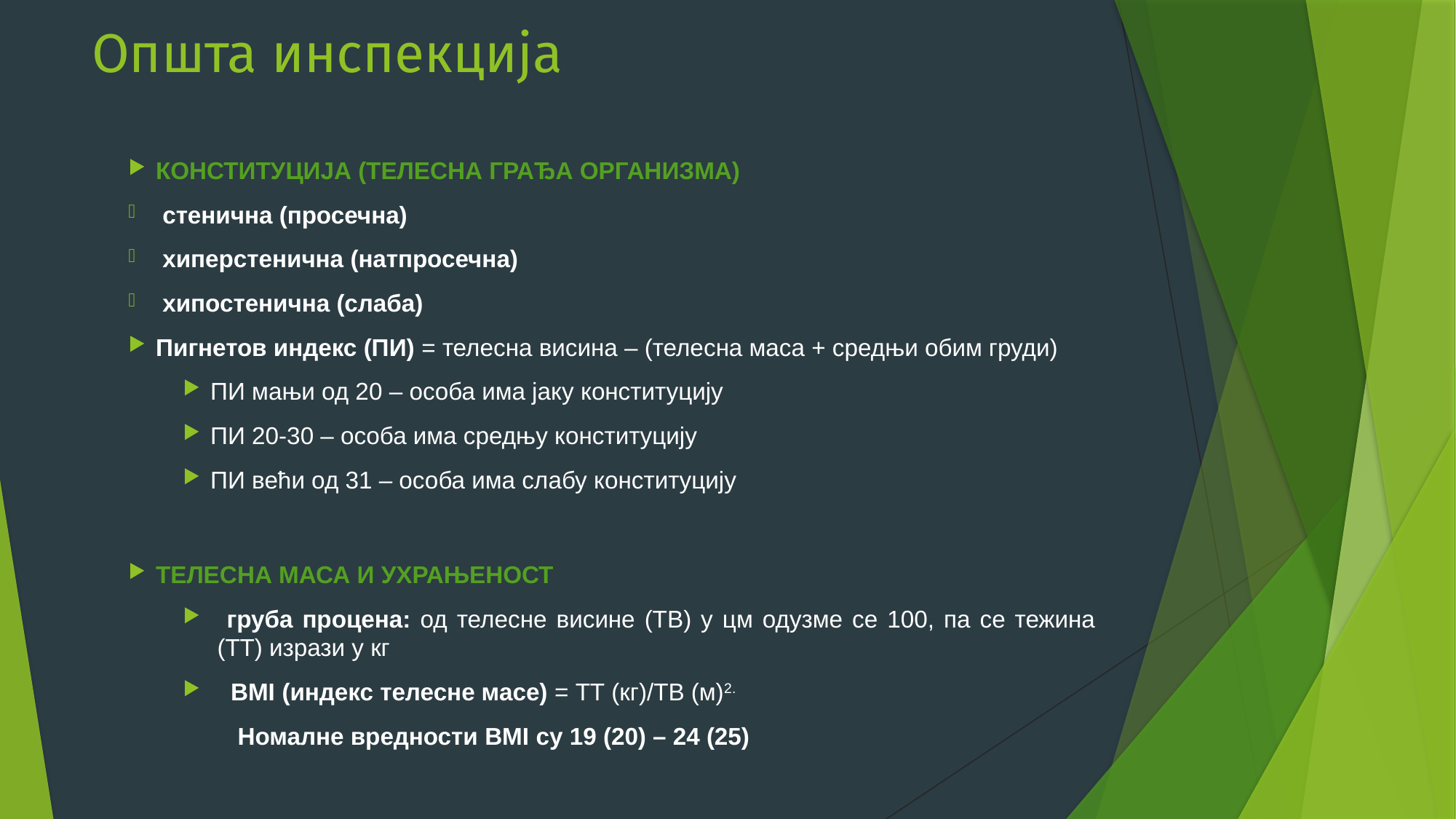

# Општа инспекција
КОНСТИТУЦИЈА (ТЕЛЕСНА ГРАЂА ОРГАНИЗМА)
 стенична (просечна)
 хиперстенична (натпросечна)
 хипостенична (слаба)
Пигнетов индекс (ПИ) = телесна висина – (телесна маса + средњи обим груди)
ПИ мањи од 20 – особа има јаку конституцију
ПИ 20-30 – особа има средњу конституцију
ПИ већи од 31 – особа има слабу конституцију

ТЕЛЕСНА МАСА И УХРАЊЕНОСТ
 груба процена: од телесне висине (ТВ) у цм одузме се 100, па се тежина (ТТ) изрази у кг
 BMI (индекс телесне масе) = ТТ (кг)/ТВ (м)2.
Номалне вредности BMI су 19 (20) – 24 (25)